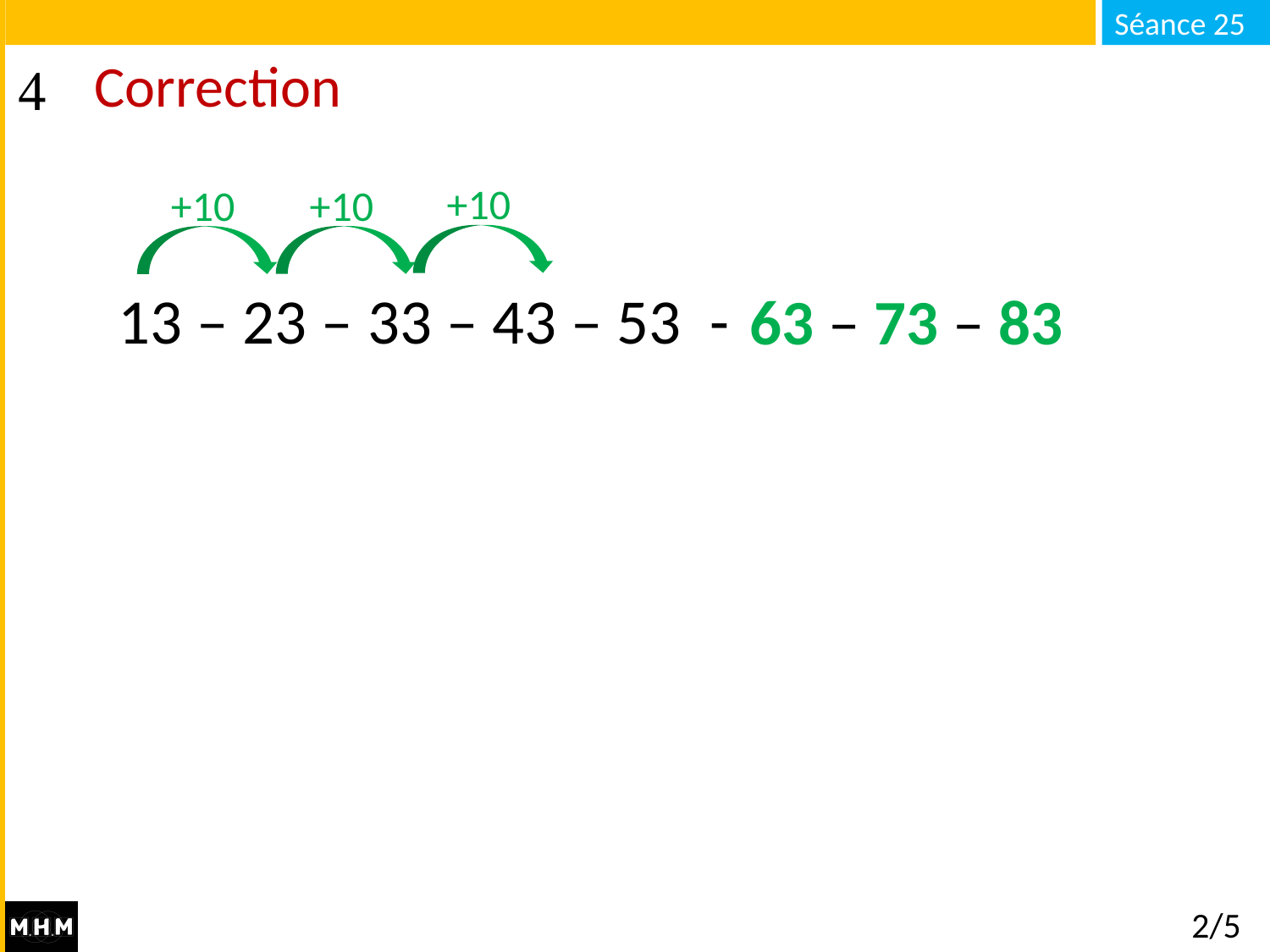

# Correction
+10

+10

+10

13 – 23 – 33 – 43 – 53  - … - … - …
63 – 73 – 83
2/5